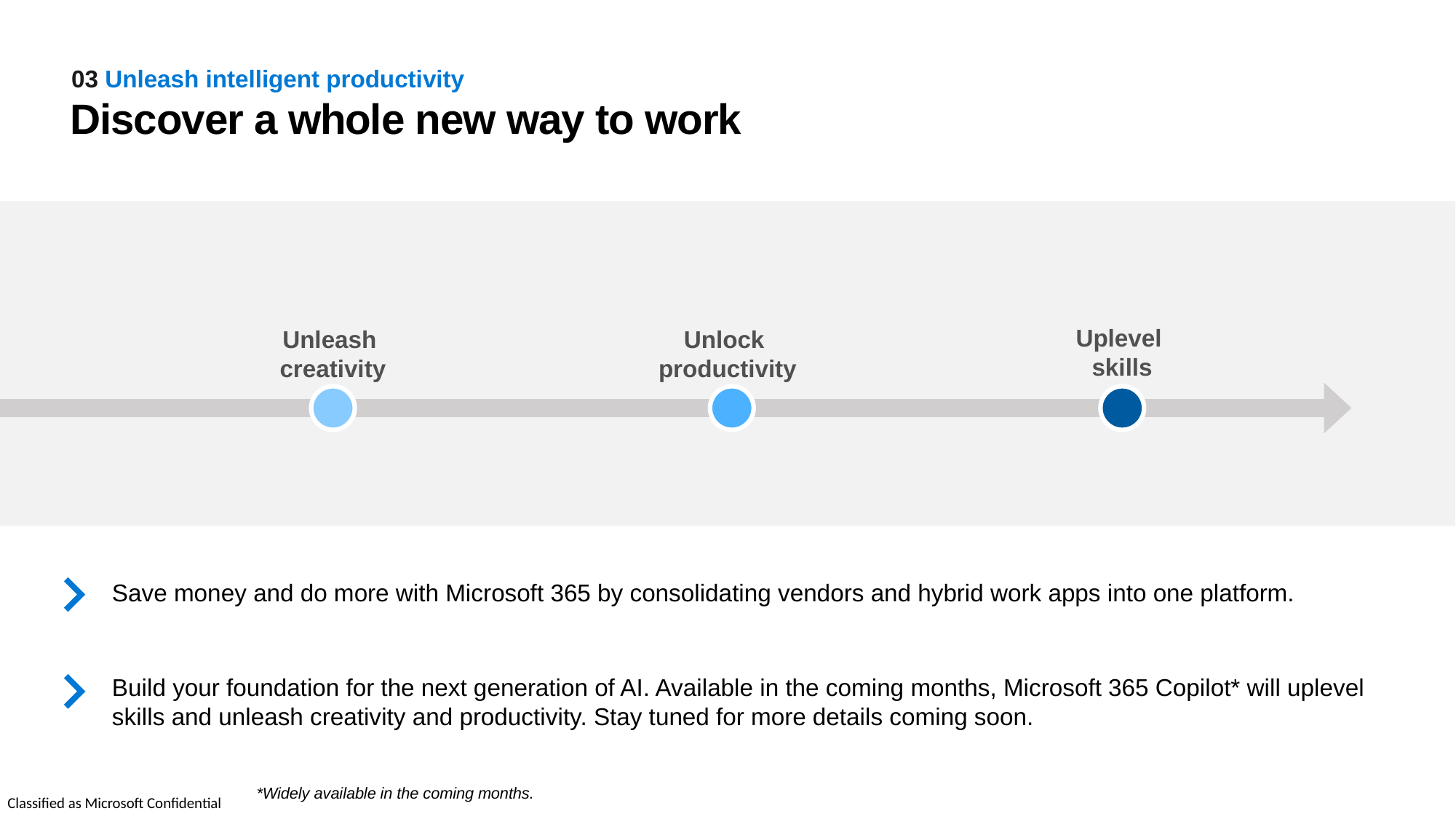

03 Unleash intelligent productivity
Discover a whole new way to work

Uplevel
skills
Unleash
creativity
Unlock
productivity

Save money and do more with Microsoft 365 by consolidating vendors and hybrid work apps into one platform.
Build your foundation for the next generation of AI. Available in the coming months, Microsoft 365 Copilot* will uplevel skills and unleash creativity and productivity. Stay tuned for more details coming soon.

*Widely available in the coming months.